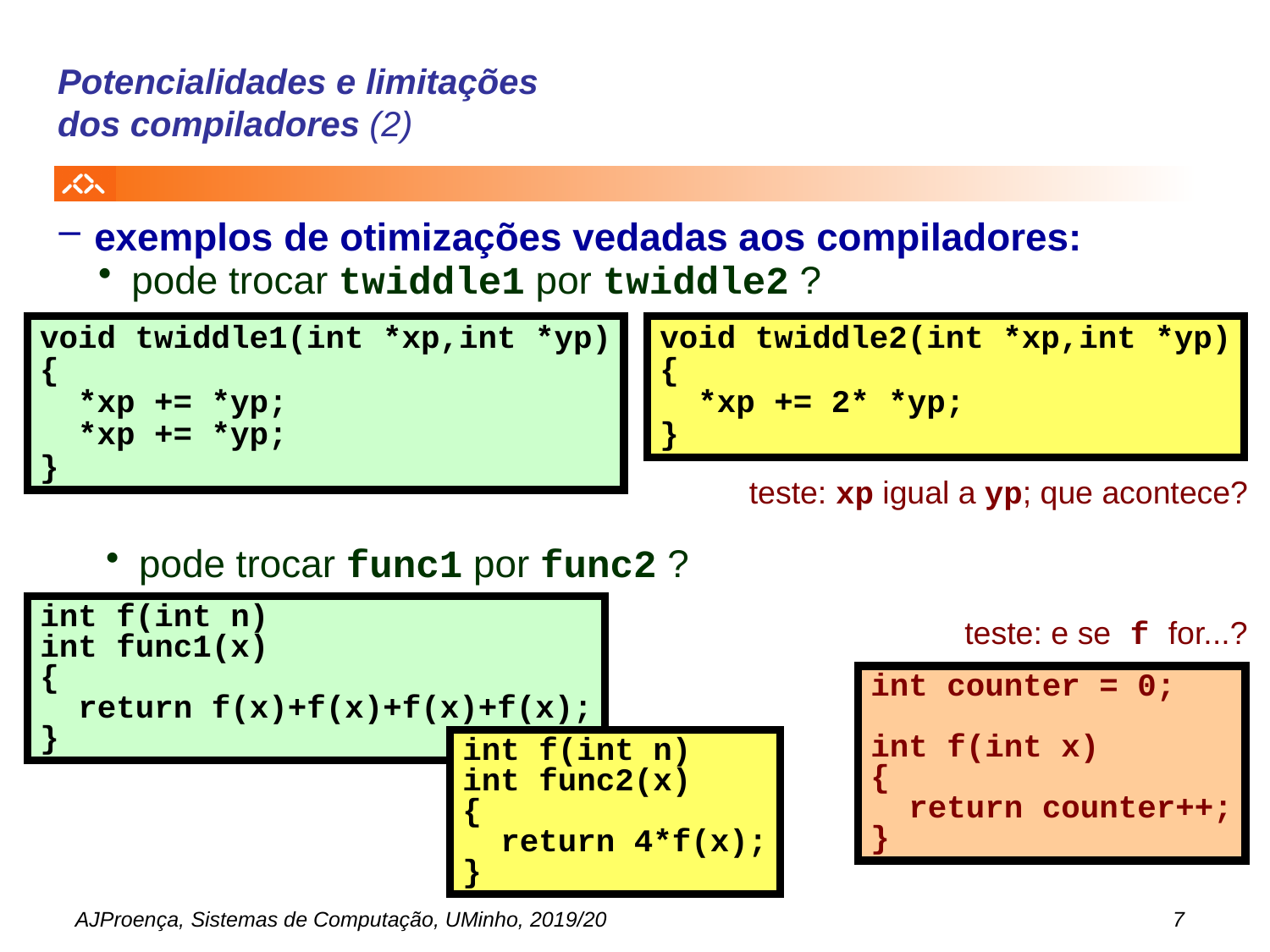

# Potencialidades e limitações dos compiladores (2)

exemplos de otimizações vedadas aos compiladores:
pode trocar twiddle1 por twiddle2 ?

void twiddle1(int *xp,int *yp)
{
  *xp += *yp;
  *xp += *yp;
}
void twiddle2(int *xp,int *yp)
{
  *xp += 2* *yp;
}
teste: xp igual a yp; que acontece?
pode trocar func1 por func2 ?

int f(int n)
int func1(x)
{
  return f(x)+f(x)+f(x)+f(x);
}
teste: e se f for...?
int counter = 0;

int f(int x)
{
  return counter++;
}
int f(int n)
int func2(x)
{
  return 4*f(x);
}